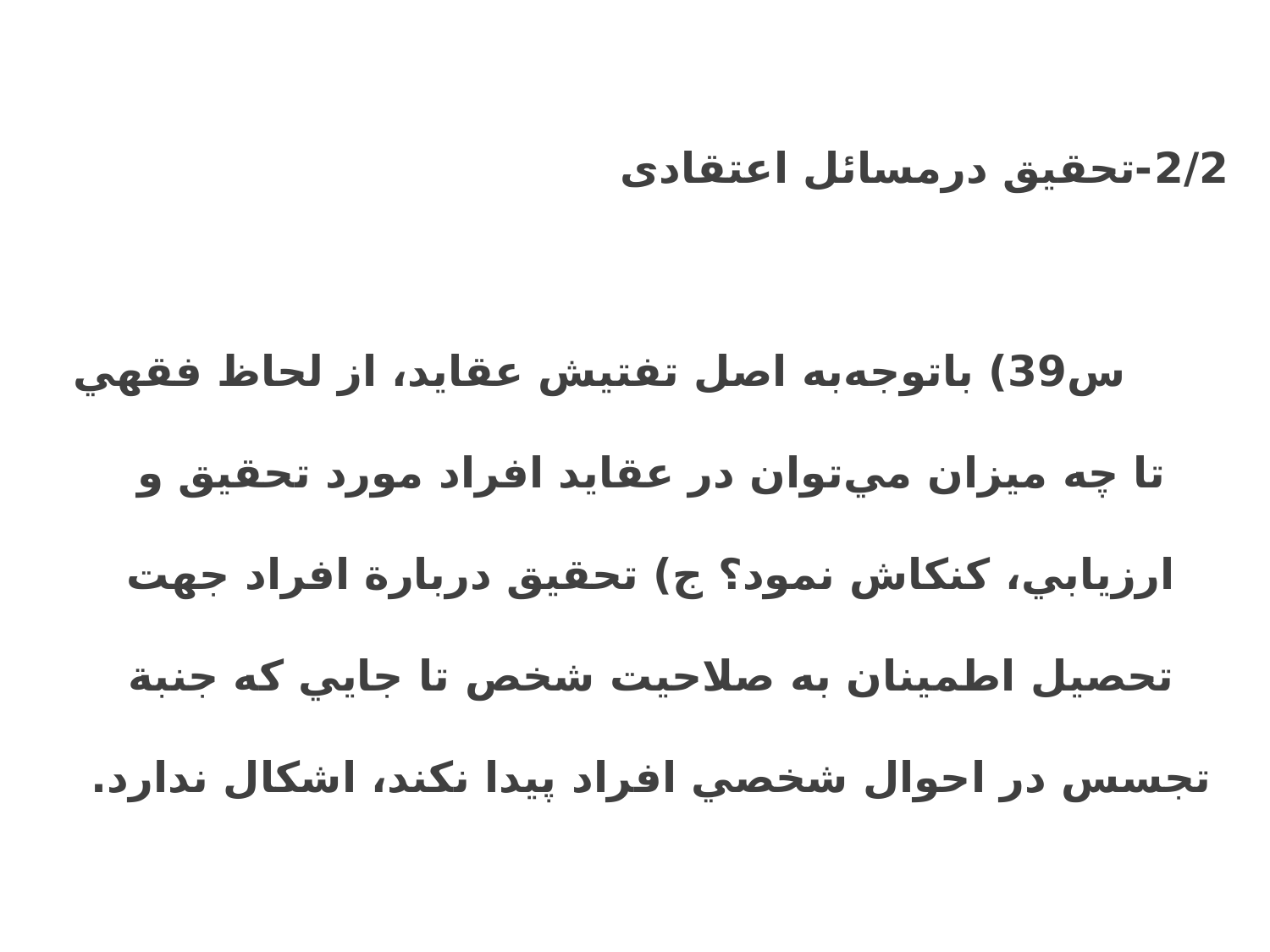

2/2-تحقیق درمسائل اعتقادی                                                                                                                            س39) باتوجه‌به اصل تفتيش عقايد، از لحاظ فقهي تا چه ميزان مي‌توان در عقايد افراد مورد تحقيق و ارزيابي، كنكاش نمود؟ ج) تحقيق دربارة افراد جهت تحصيل اطمينان به صلاحيت شخص تا جايي كه جنبة تجسس در احوال شخصي افراد پيدا نكند، اشكال ندارد.